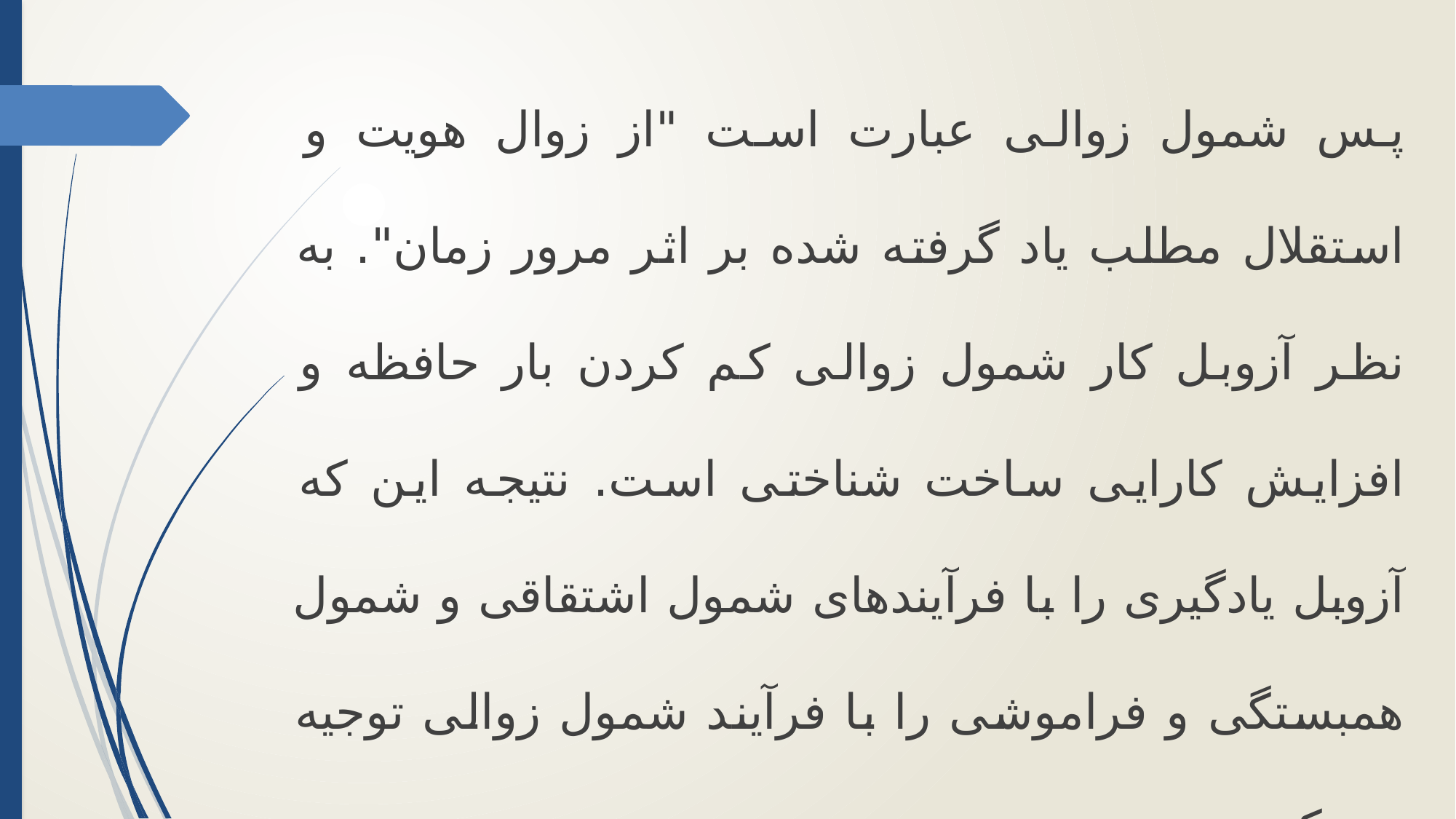

پس شمول زوالی عبارت است "از زوال هویت و استقلال مطلب یاد گرفته شده بر اثر مرور زمان". به نظر آزوبل کار شمول زوالی کم کردن بار حافظه و افزایش کارایی ساخت شناختی است. نتیجه این که آزوبل یادگیری را با فرآیندهای شمول اشتقاقی و شمول همبستگی و فراموشی را با فرآیند شمول زوالی توجیه می کند.